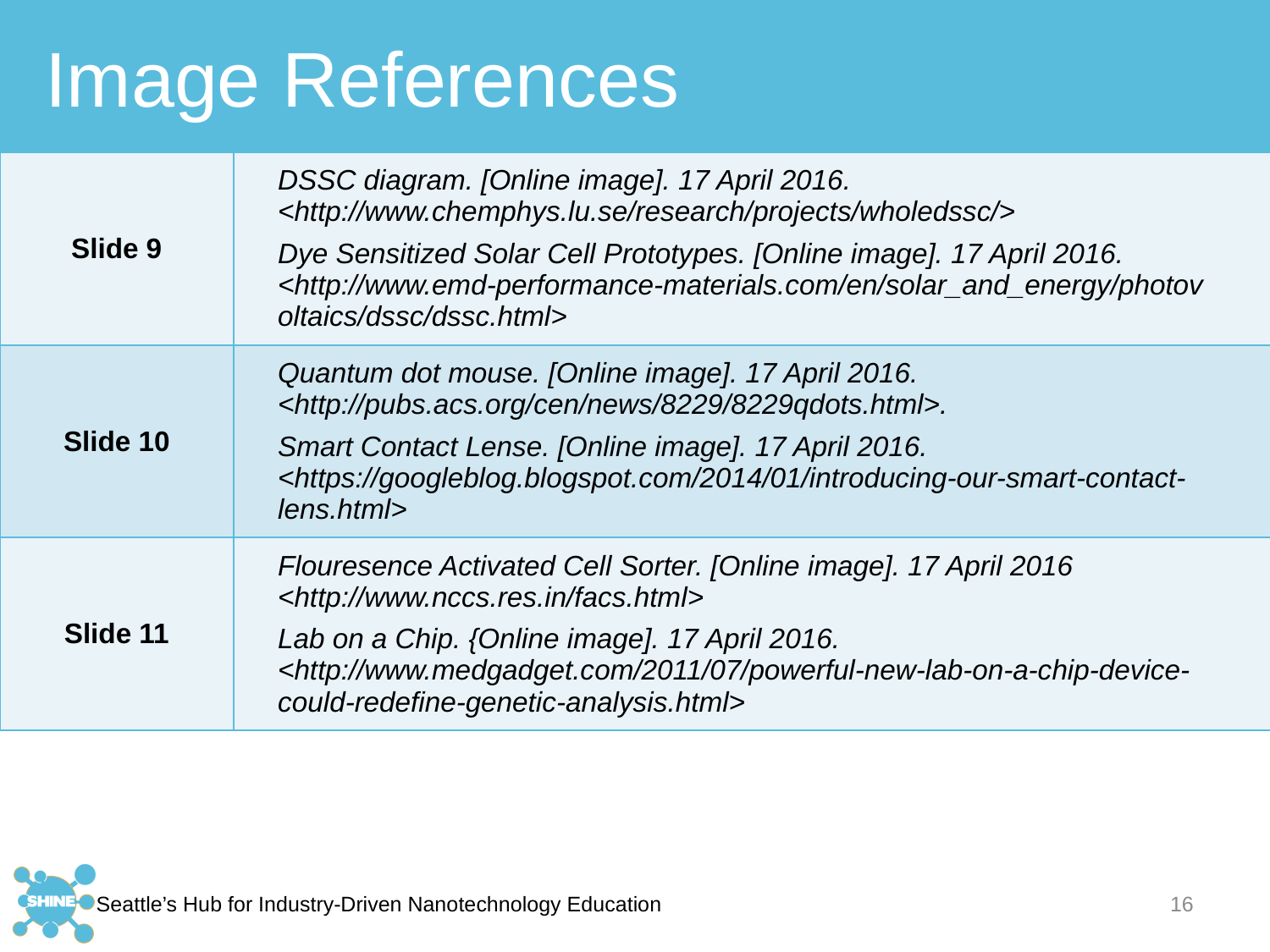

# Image References
| Slide 9 | DSSC diagram. [Online image]. 17 April 2016. <http://www.chemphys.lu.se/research/projects/wholedssc/> Dye Sensitized Solar Cell Prototypes. [Online image]. 17 April 2016. <http://www.emd-performance-materials.com/en/solar\_and\_energy/photovoltaics/dssc/dssc.html> |
| --- | --- |
| Slide 10 | Quantum dot mouse. [Online image]. 17 April 2016. <http://pubs.acs.org/cen/news/8229/8229qdots.html>.  Smart Contact Lense. [Online image]. 17 April 2016. <https://googleblog.blogspot.com/2014/01/introducing-our-smart-contact-lens.html> |
| Slide 11 | Flouresence Activated Cell Sorter. [Online image]. 17 April 2016 <http://www.nccs.res.in/facs.html> Lab on a Chip. {Online image]. 17 April 2016. <http://www.medgadget.com/2011/07/powerful-new-lab-on-a-chip-device-could-redefine-genetic-analysis.html> |
16